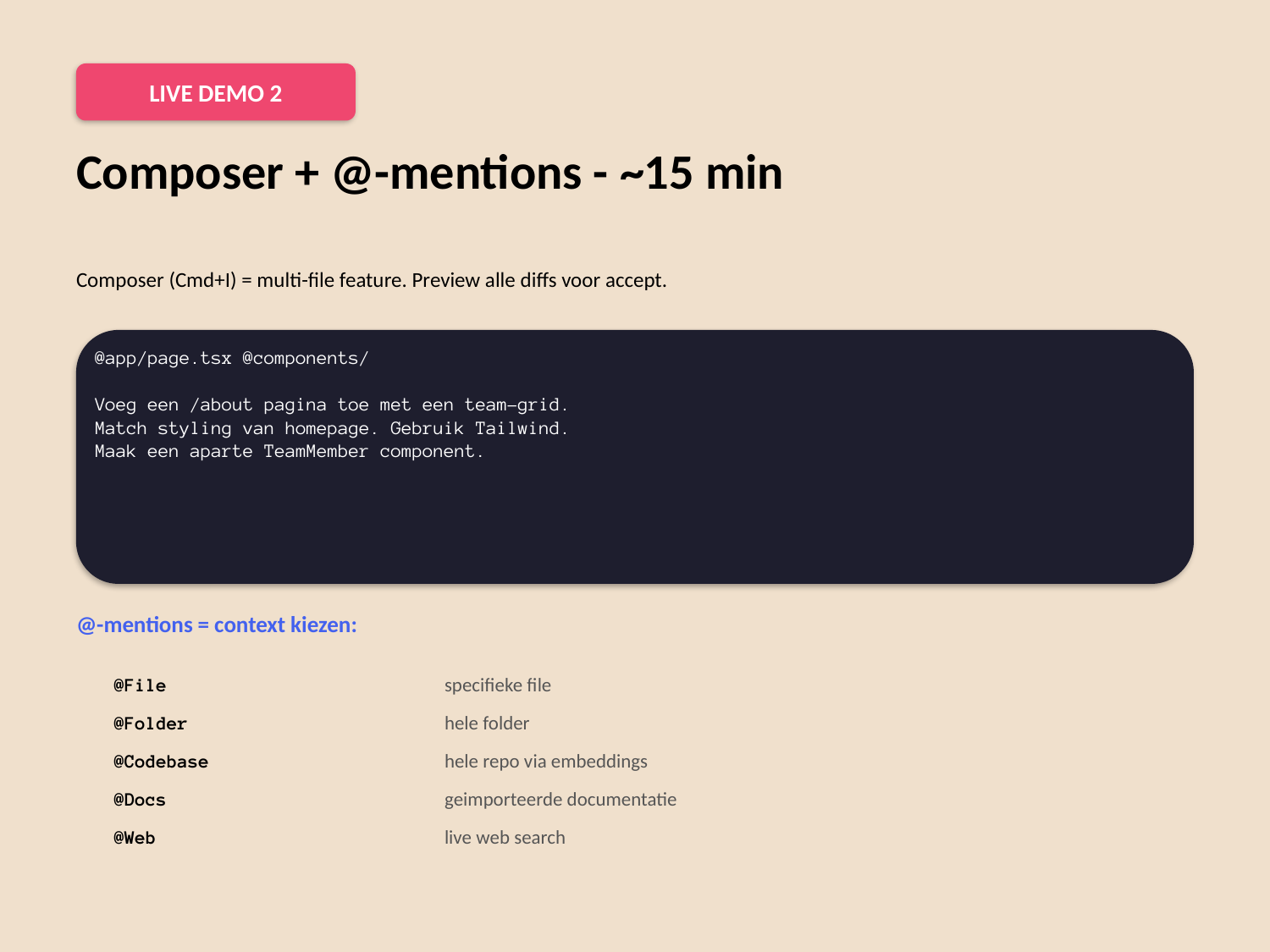

LIVE DEMO 2
Composer + @-mentions - ~15 min
Composer (Cmd+I) = multi-file feature. Preview alle diffs voor accept.

@app/page.tsx @components/

Voeg een /about pagina toe met een team-grid.
Match styling van homepage. Gebruik Tailwind.
Maak een aparte TeamMember component.
@-mentions = context kiezen:
@File
specifieke file
@Folder
hele folder
@Codebase
hele repo via embeddings
@Docs
geimporteerde documentatie
@Web
live web search